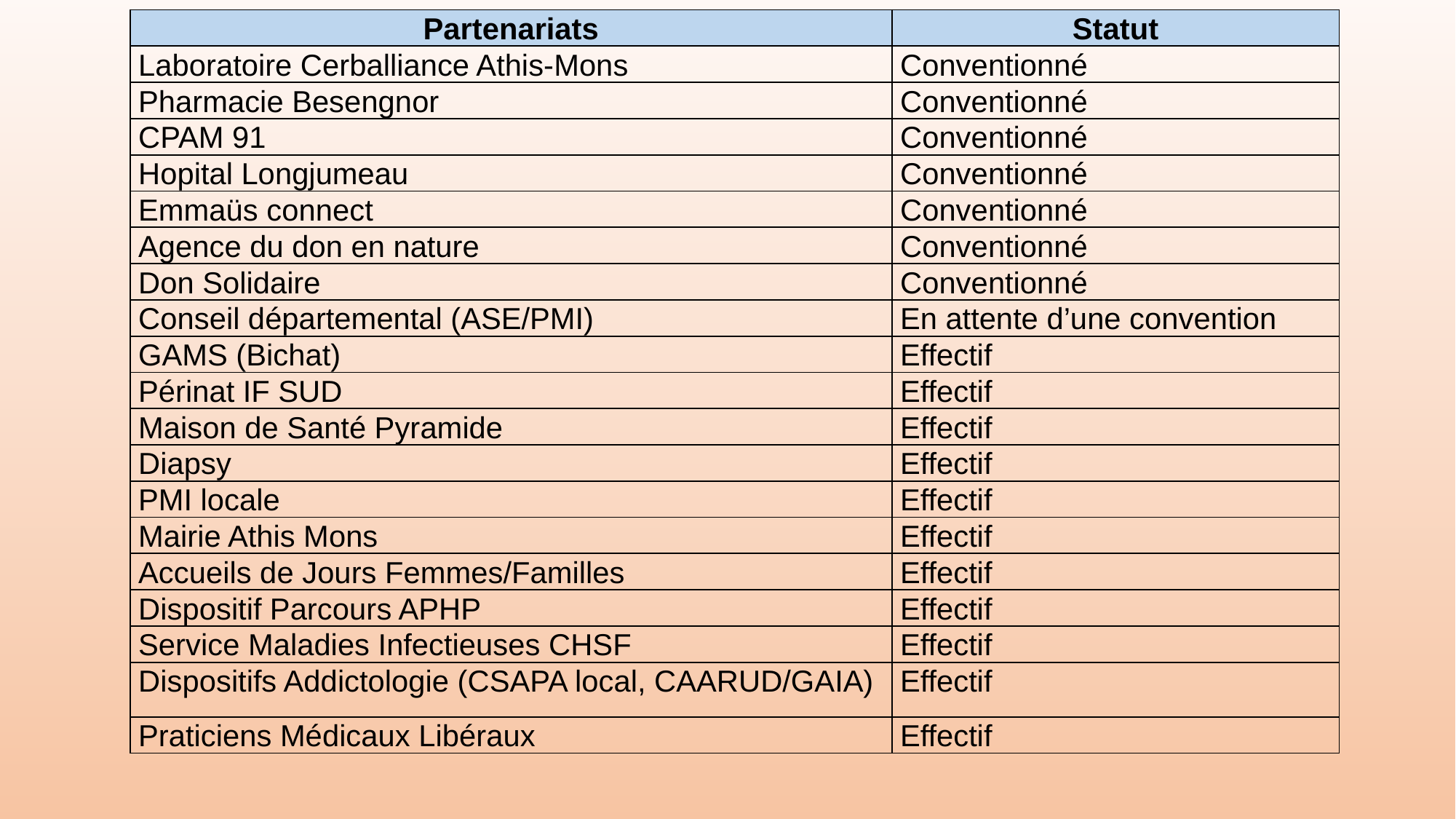

| Partenariats | Statut |
| --- | --- |
| Laboratoire Cerballiance Athis-Mons | Conventionné |
| Pharmacie Besengnor | Conventionné |
| CPAM 91 | Conventionné |
| Hopital Longjumeau | Conventionné |
| Emmaüs connect | Conventionné |
| Agence du don en nature | Conventionné |
| Don Solidaire | Conventionné |
| Conseil départemental (ASE/PMI) | En attente d’une convention |
| GAMS (Bichat) | Effectif |
| Périnat IF SUD | Effectif |
| Maison de Santé Pyramide | Effectif |
| Diapsy | Effectif |
| PMI locale | Effectif |
| Mairie Athis Mons | Effectif |
| Accueils de Jours Femmes/Familles | Effectif |
| Dispositif Parcours APHP | Effectif |
| Service Maladies Infectieuses CHSF | Effectif |
| Dispositifs Addictologie (CSAPA local, CAARUD/GAIA) | Effectif |
| Praticiens Médicaux Libéraux | Effectif |